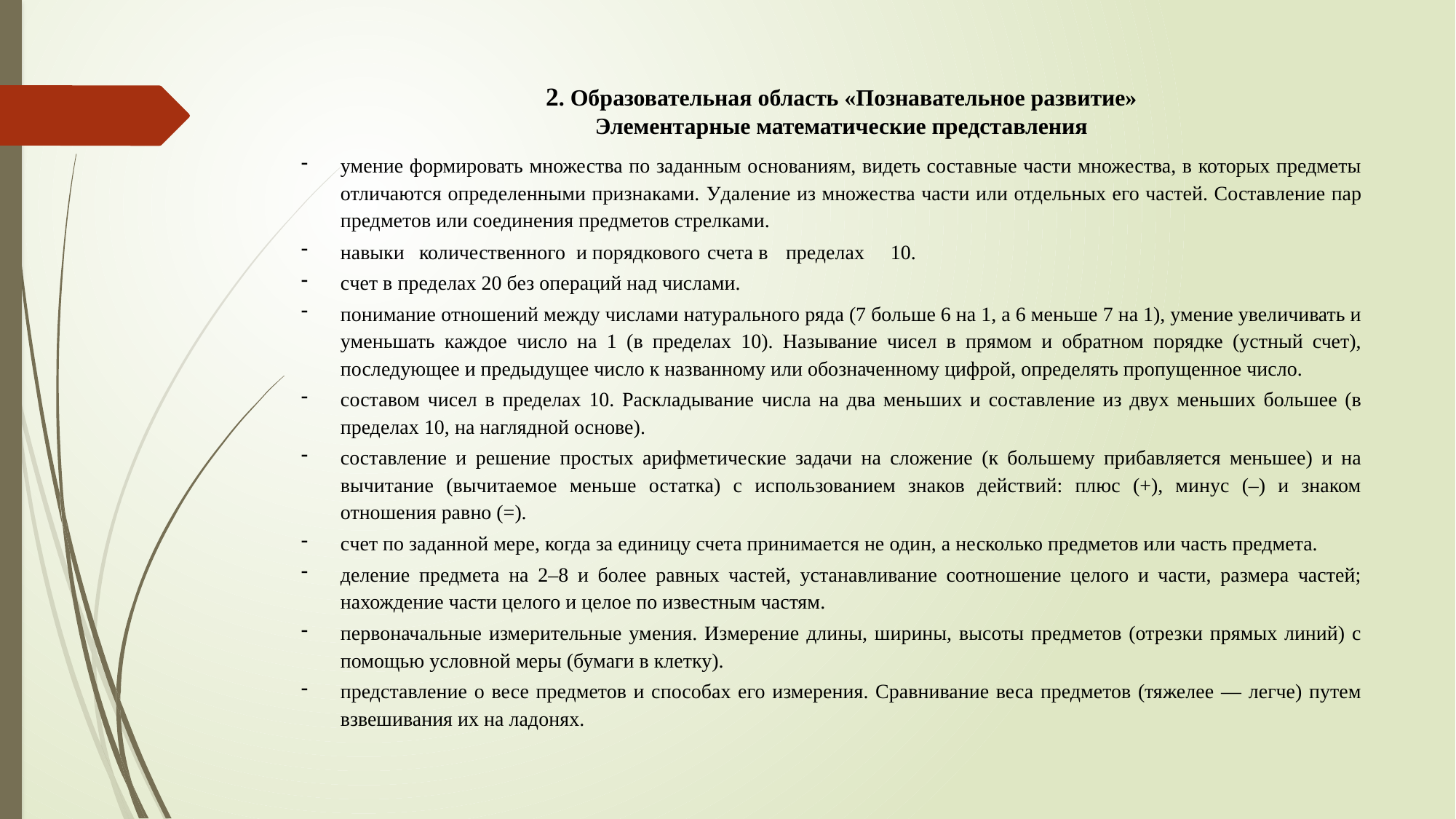

# 2. Образовательная область «Познавательное развитие» Элементарные математические представления
умение формировать множества по заданным основаниям, видеть составные части множества, в которых предметы отличаются определенными признаками. Удаление из множества части или отдельных его частей. Составление пар предметов или соединения предметов стрелками.
навыки 	количественного 	и порядкового 	счета в 	пределах 	10.
счет в пределах 20 без операций над числами.
понимание отношений между числами натурального ряда (7 больше 6 на 1, а 6 меньше 7 на 1), умение увеличивать и уменьшать каждое число на 1 (в пределах 10). Называние чисел в прямом и обратном порядке (устный счет), последующее и предыдущее число к названному или обозначенному цифрой, определять пропущенное число.
составом чисел в пределах 10. Раскладывание числа на два меньших и составление из двух меньших большее (в пределах 10, на наглядной основе).
составление и решение простых арифметические задачи на сложение (к большему прибавляется меньшее) и на вычитание (вычитаемое меньше остатка) с использованием знаков действий: плюс (+), минус (–) и знаком отношения равно (=).
счет по заданной мере, когда за единицу счета принимается не один, а несколько предметов или часть предмета.
деление предмета на 2–8 и более равных частей, устанавливание соотношение целого и части, размера частей; нахождение части целого и целое по известным частям.
первоначальные измерительные умения. Измерение длины, ширины, высоты предметов (отрезки прямых линий) с помощью условной меры (бумаги в клетку).
представление о весе предметов и способах его измерения. Сравнивание веса предметов (тяжелее — легче) путем взвешивания их на ладонях.